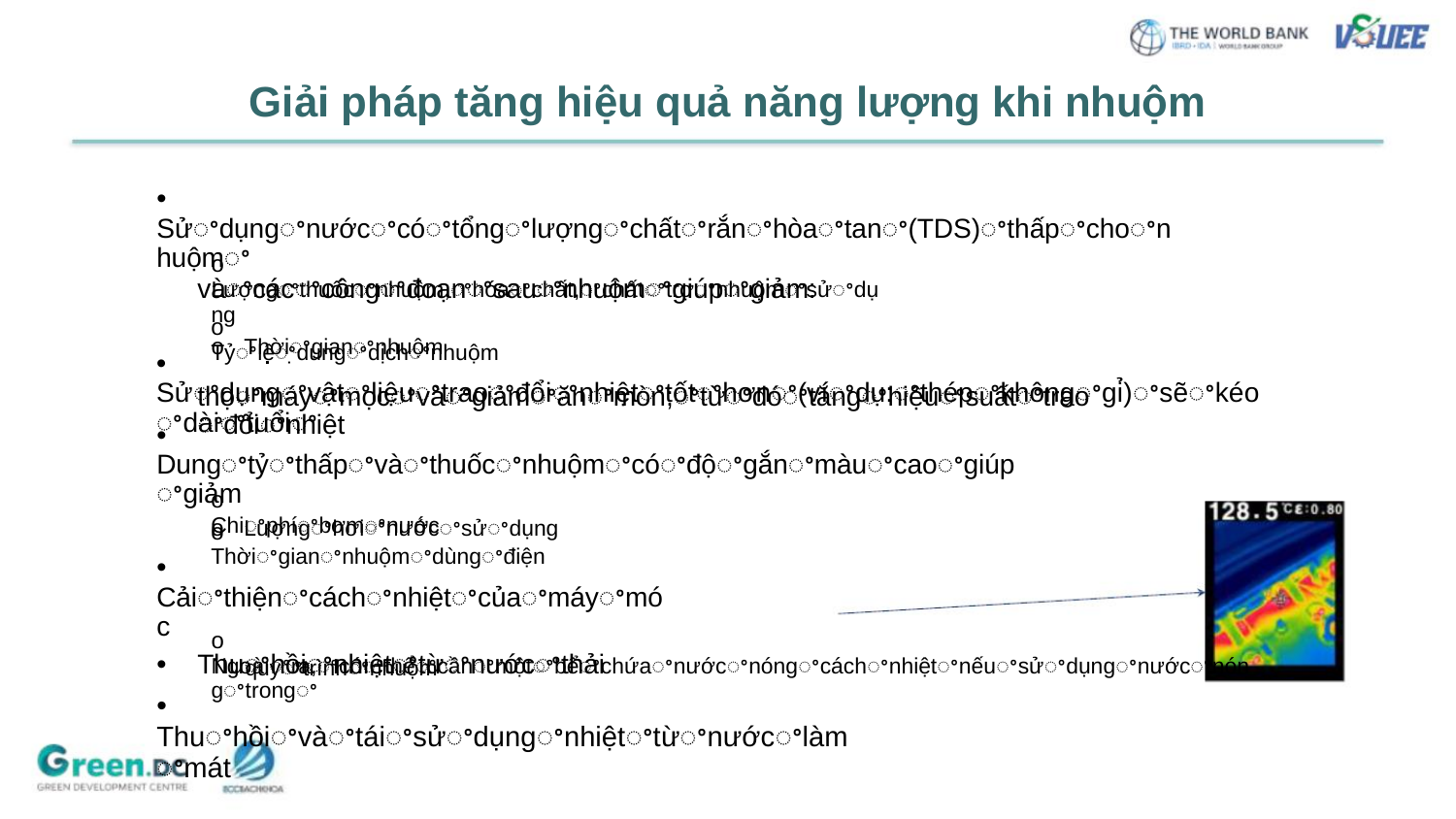

Giải pháp tăng hiệu quả năng lượng khi nhuộm
• Sửꢀdụngꢀnướcꢀcóꢀtổngꢀlượngꢀchấtꢀrắnꢀhòaꢀtanꢀ(TDS)ꢀthấpꢀchoꢀnhuộmꢀ
vàꢀcácꢀcôngꢀđoạnꢀsauꢀnhuộmꢀgiúpꢀgiảm:
o Lượngꢀthuốcꢀnhuộm,ꢀhóaꢀchất,ꢀchấtꢀtrợꢀnhuộmꢀsửꢀdụng
o Thờiꢀgianꢀnhuộm
o Tỷꢀlêꢀ̣dungꢀdịchꢀnhuộm
• Sửꢀdụngꢀvậtꢀliệuꢀtraoꢀđổiꢀnhiệtꢀtốtꢀhơnꢀ(víꢀdụ:ꢀthépꢀkhôngꢀgỉ)ꢀsẽꢀkéoꢀdàiꢀtuổiꢀ
thọꢀmáyꢀmọcꢀvàꢀgiảmꢀănꢀmòn;ꢀtừꢀđóꢀtăngꢀhiệuꢀsuấtꢀtraoꢀđổiꢀnhiệt
• Dungꢀtỷꢀthấpꢀvàꢀthuốcꢀnhuộmꢀcóꢀđộꢀgắnꢀmàuꢀcaoꢀgiúpꢀgiảm
o Lượngꢀhơiꢀnướcꢀsửꢀdụng
o Chiꢀphíꢀbơmꢀnước
o Thờiꢀgianꢀnhuộmꢀdùngꢀđiện
• Cảiꢀthiệnꢀcáchꢀnhiệtꢀcủaꢀmáyꢀmóc
• Thuꢀhồiꢀnhiệtꢀtừꢀnướcꢀthải
o Ngoàiꢀra,ꢀcóꢀthểꢀcầnꢀmộtꢀbểꢀchứaꢀnướcꢀnóngꢀcáchꢀnhiệtꢀnếuꢀsửꢀdụngꢀnướcꢀnóngꢀtrongꢀ
quyꢀtrìnhꢀnhuộm
• Thuꢀhồiꢀvàꢀtáiꢀsửꢀdụngꢀnhiệtꢀtừꢀnướcꢀlàmꢀmát